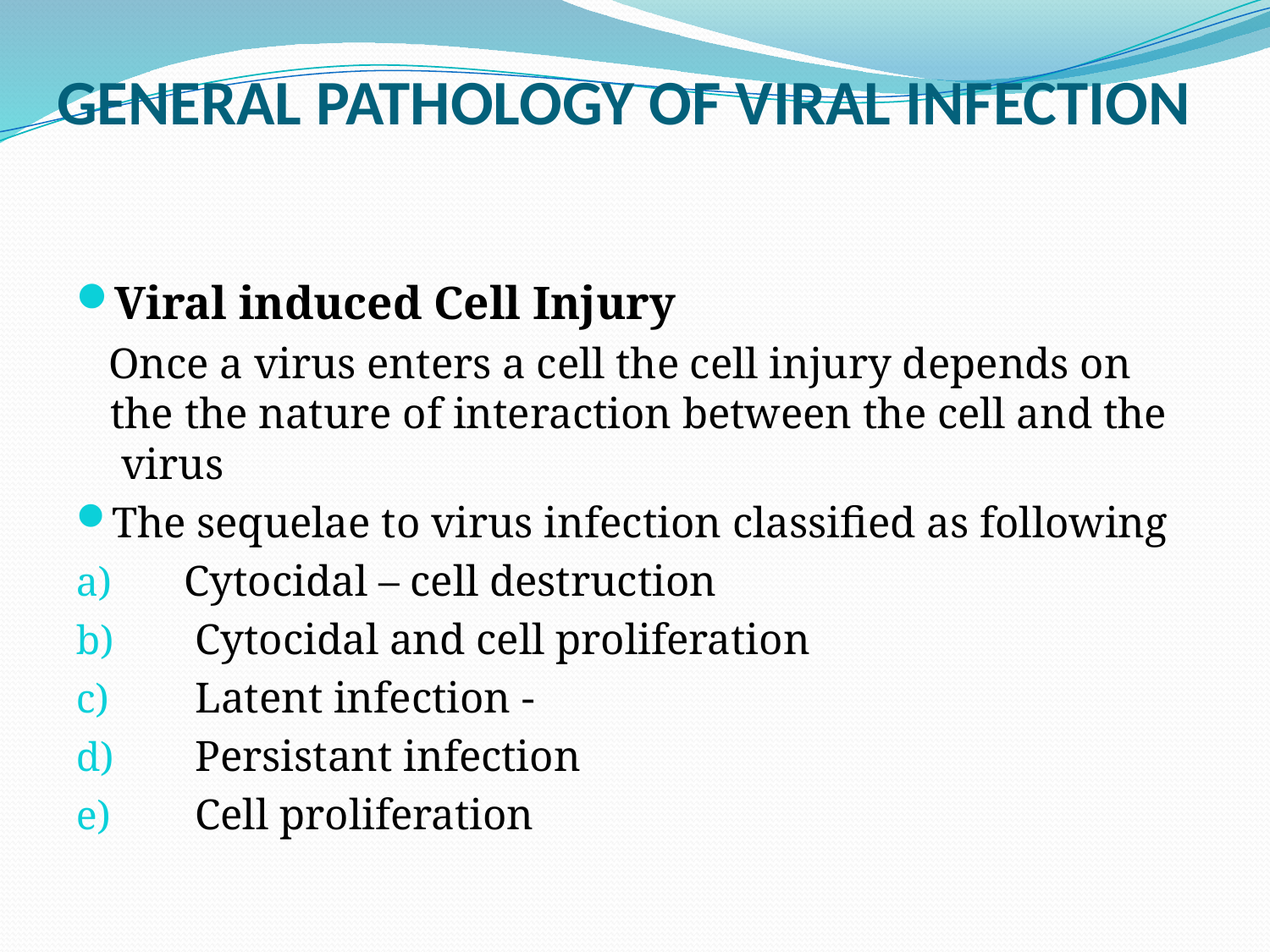

# GENERAL PATHOLOGY OF VIRAL INFECTION
Viral induced Cell Injury
   Once a virus enters a cell the cell injury depends on the the nature of interaction between the cell and the    virus
The sequelae to virus infection classified as following
    Cytocidal – cell destruction
     Cytocidal and cell proliferation
     Latent infection -
     Persistant infection
     Cell proliferation